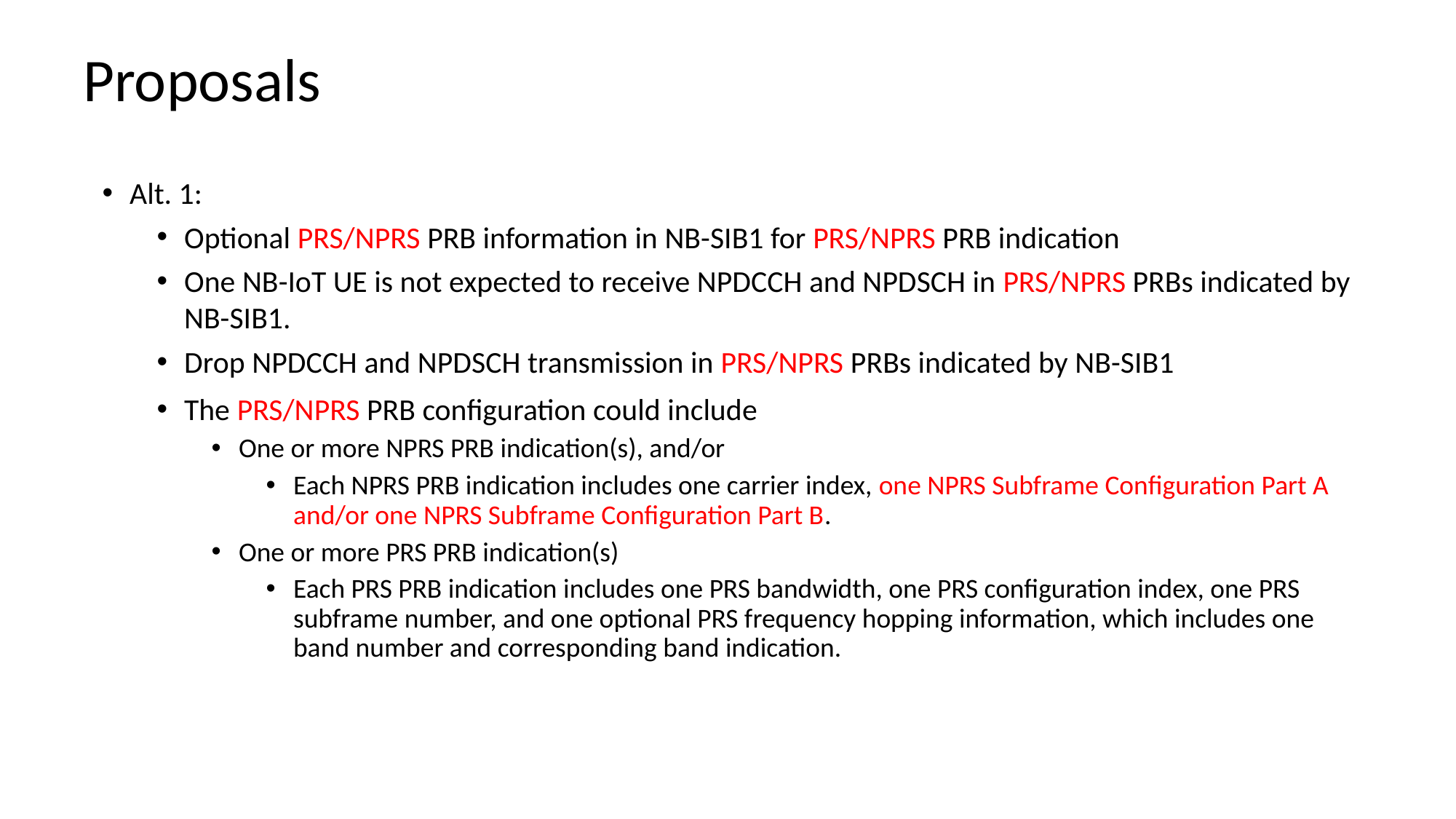

# Proposals
Alt. 1:
Optional PRS/NPRS PRB information in NB-SIB1 for PRS/NPRS PRB indication
One NB-IoT UE is not expected to receive NPDCCH and NPDSCH in PRS/NPRS PRBs indicated by NB-SIB1.
Drop NPDCCH and NPDSCH transmission in PRS/NPRS PRBs indicated by NB-SIB1
The PRS/NPRS PRB configuration could include
One or more NPRS PRB indication(s), and/or
Each NPRS PRB indication includes one carrier index, one NPRS Subframe Configuration Part A and/or one NPRS Subframe Configuration Part B.
One or more PRS PRB indication(s)
Each PRS PRB indication includes one PRS bandwidth, one PRS configuration index, one PRS subframe number, and one optional PRS frequency hopping information, which includes one band number and corresponding band indication.